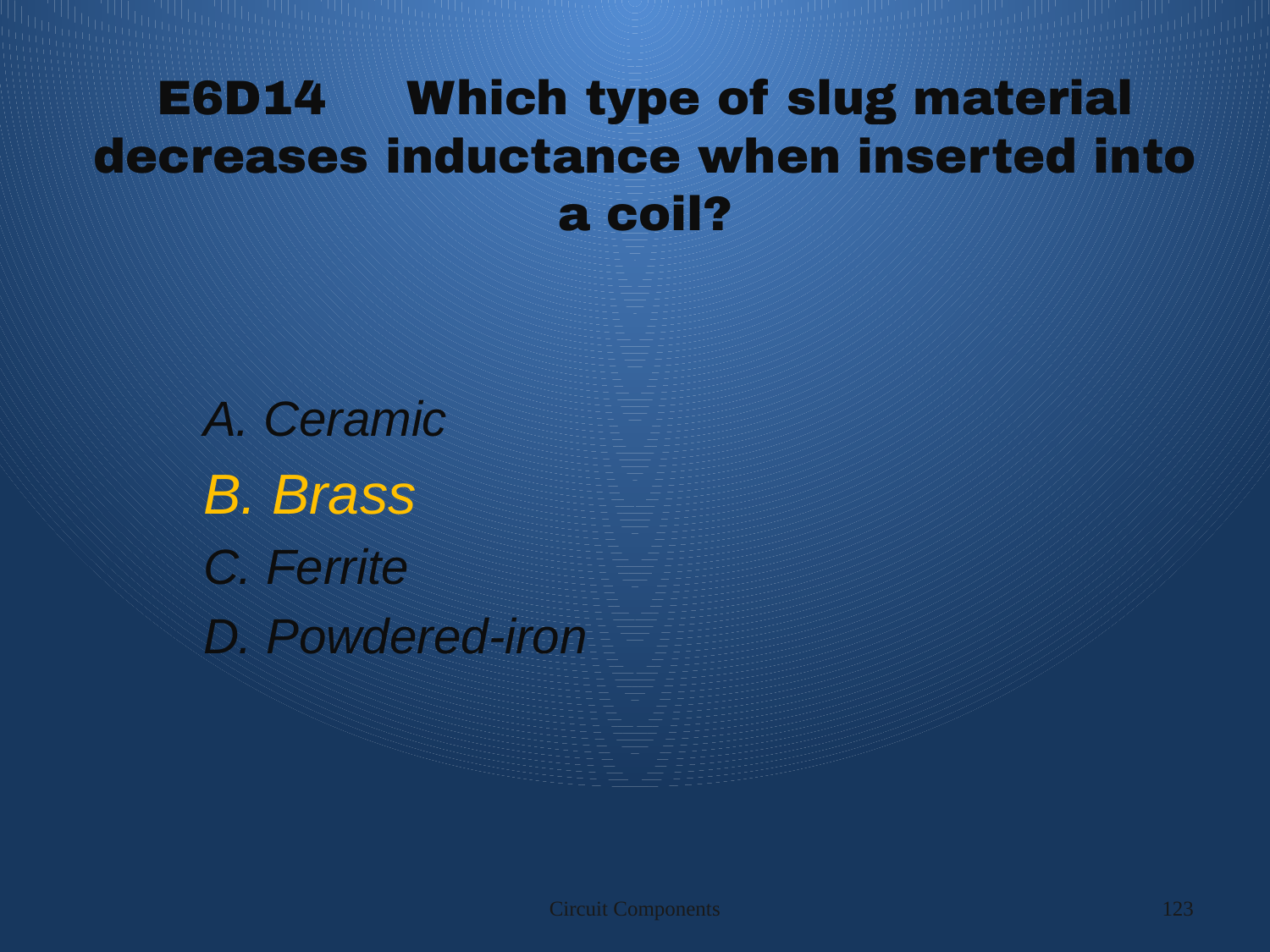

# E6D14     Which type of slug material decreases inductance when inserted into a coil?
A. Ceramic
B. Brass
C. Ferrite
D. Powdered-iron
Circuit Components
123